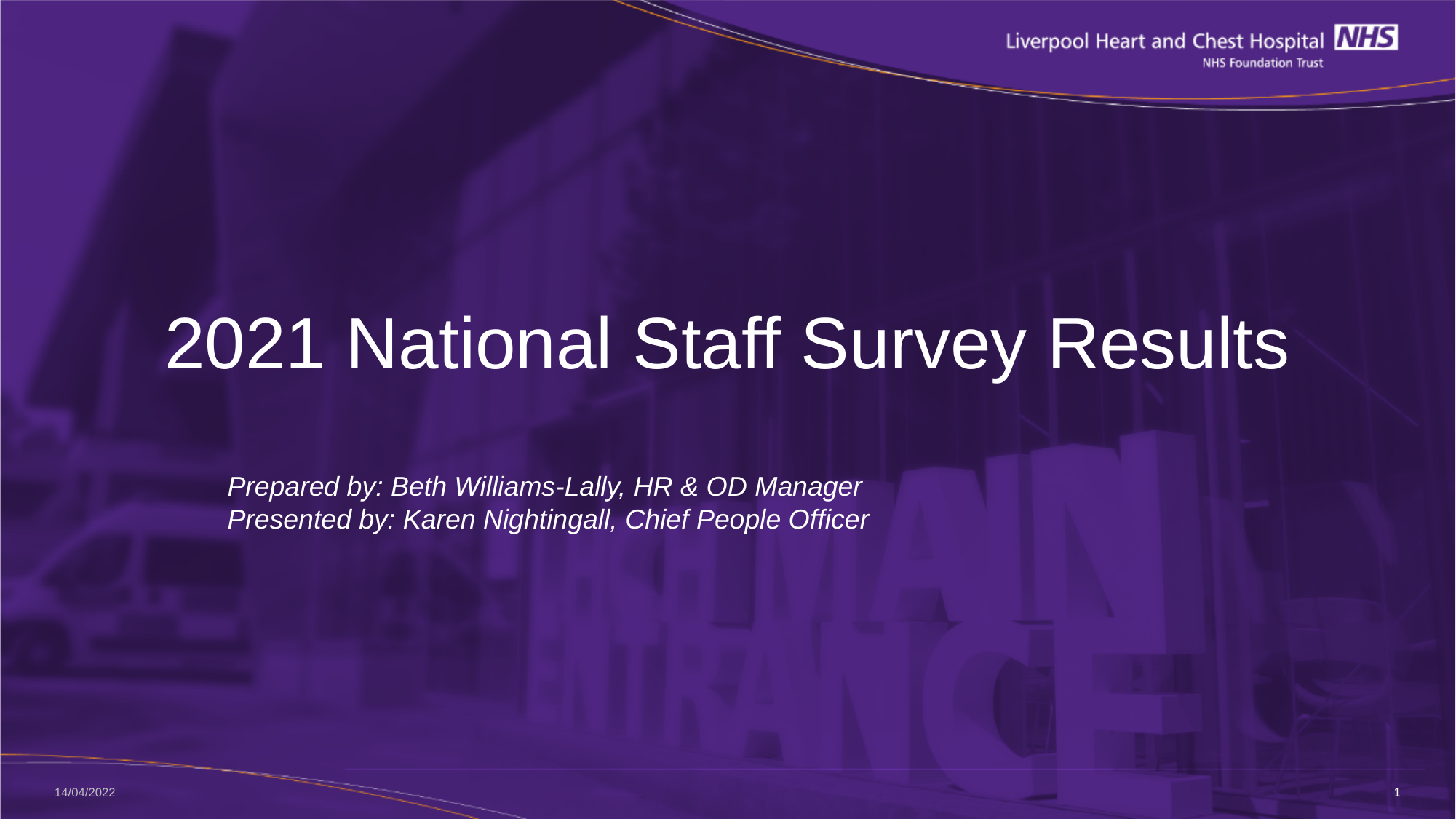

# 2021 National Staff Survey Results
Prepared by: Beth Williams-Lally, HR & OD Manager
Presented by: Karen Nightingall, Chief People Officer
14/04/2022
1